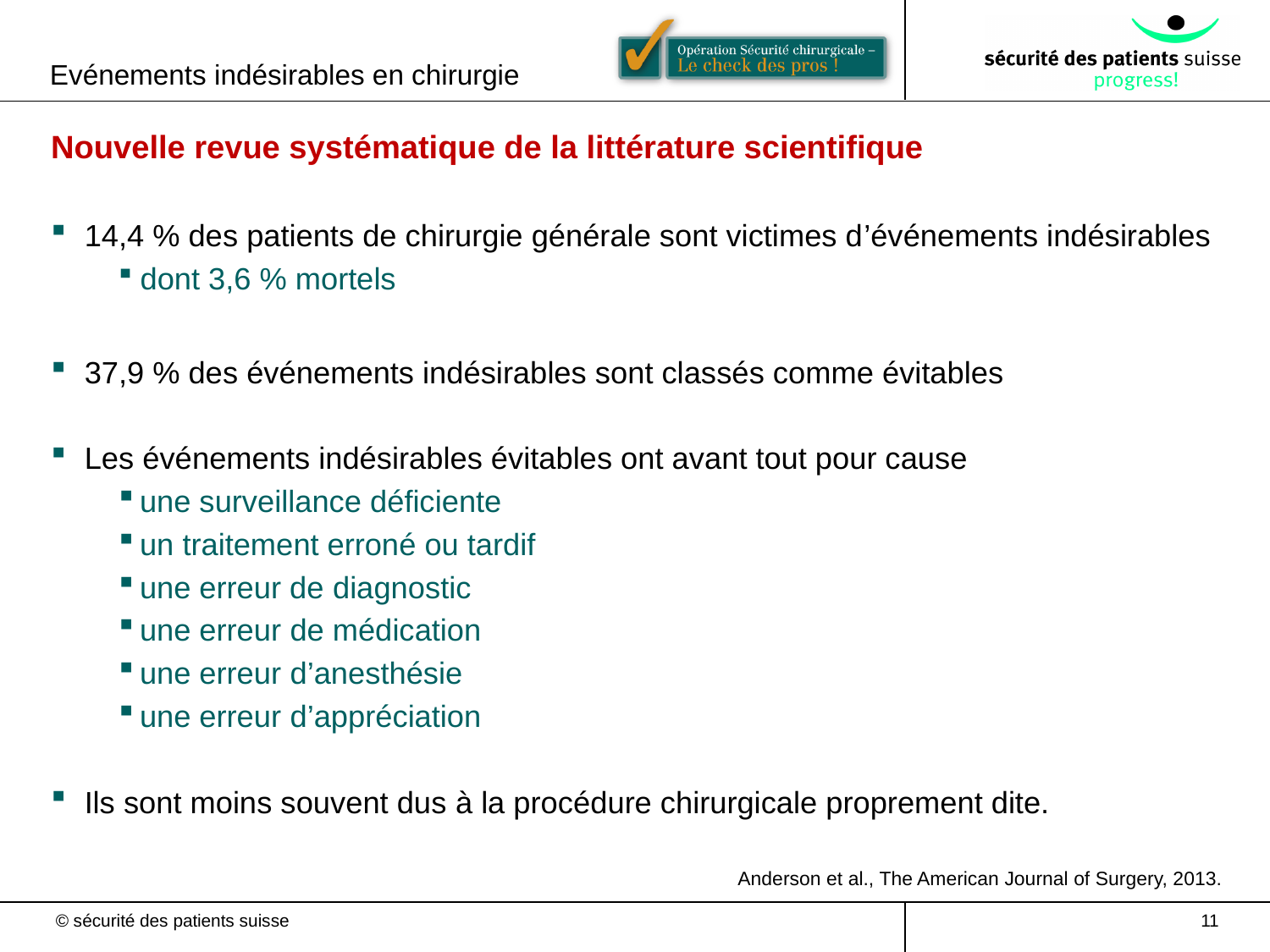

Evénements indésirables en chirurgie
Nouvelle revue systématique de la littérature scientifique

14,4 % des patients de chirurgie générale sont victimes d’événements indésirables
dont 3,6 % mortels

37,9 % des événements indésirables sont classés comme évitables

Les événements indésirables évitables ont avant tout pour cause
une surveillance déficiente
un traitement erroné ou tardif
une erreur de diagnostic
une erreur de médication
une erreur d’anesthésie
une erreur d’appréciation

Ils sont moins souvent dus à la procédure chirurgicale proprement dite.

Anderson et al., The American Journal of Surgery, 2013.

11